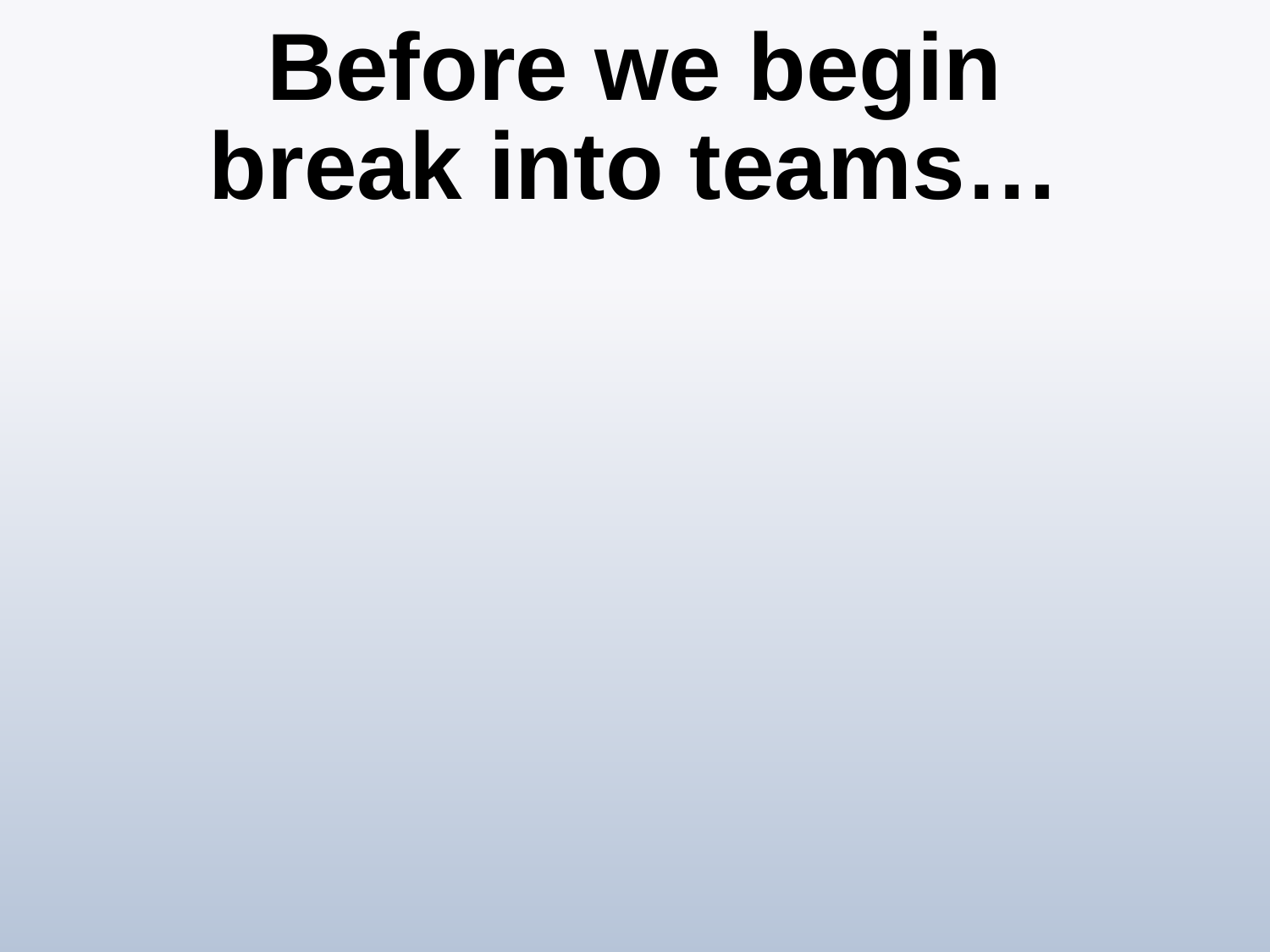

# Before we begin break into teams…